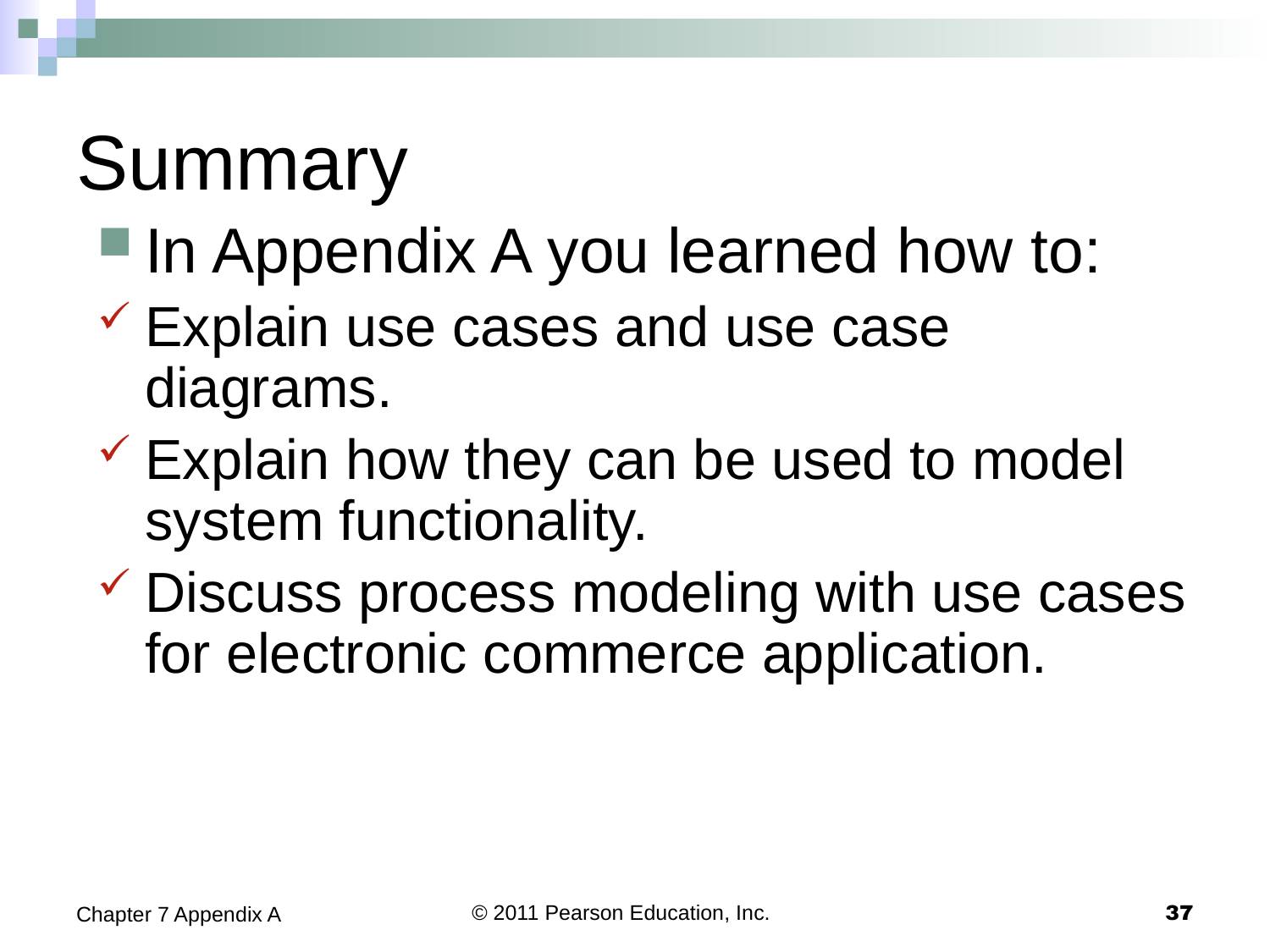

# Summary
In Appendix A you learned how to:
Explain use cases and use case diagrams.
Explain how they can be used to model system functionality.
Discuss process modeling with use cases for electronic commerce application.
Chapter 7 Appendix A
© 2011 Pearson Education, Inc.
37